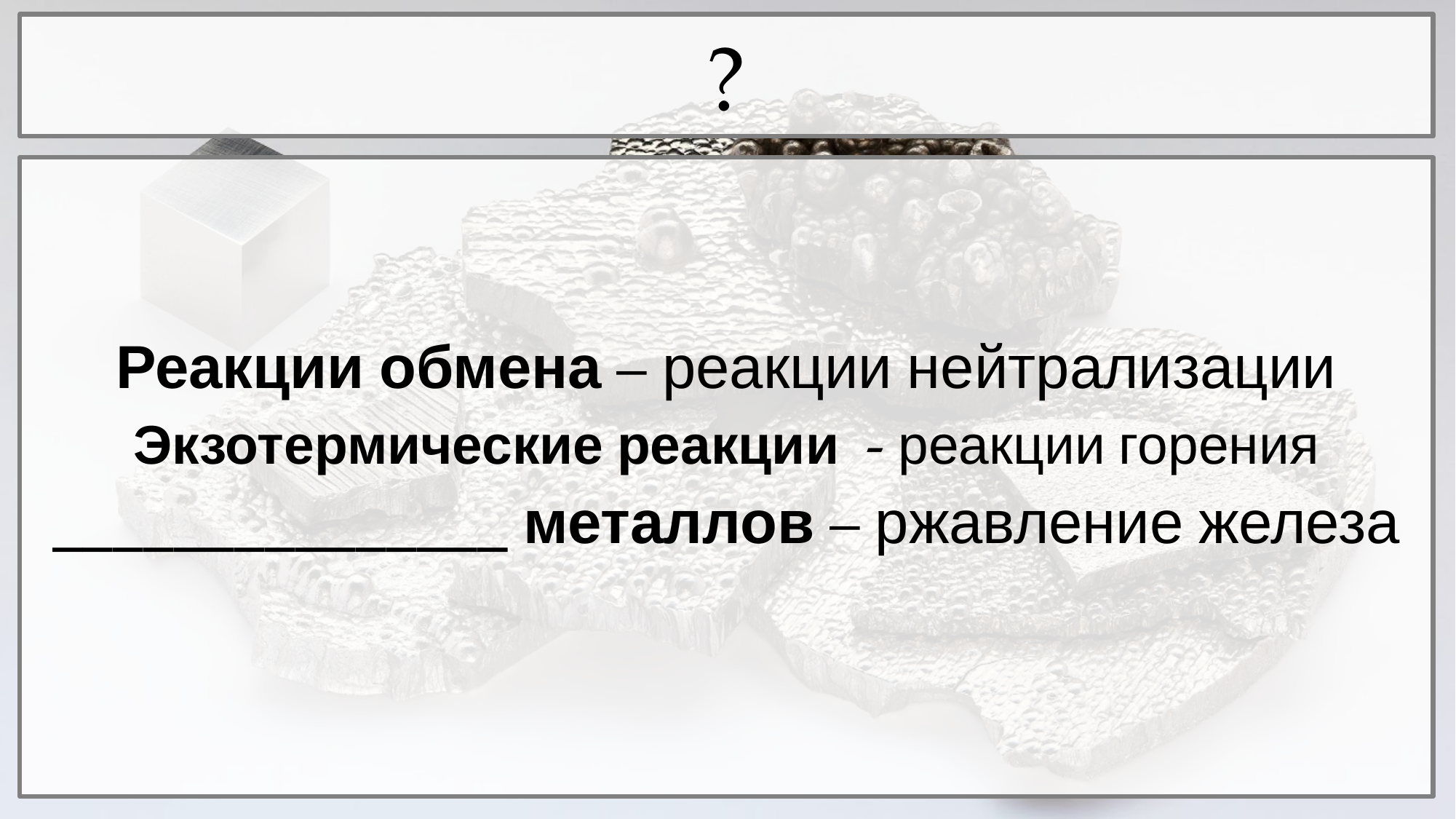

# ?
Реакции обмена – реакции нейтрализации
Экзотермические реакции  - реакции горения
_______________ металлов – ржавление железа